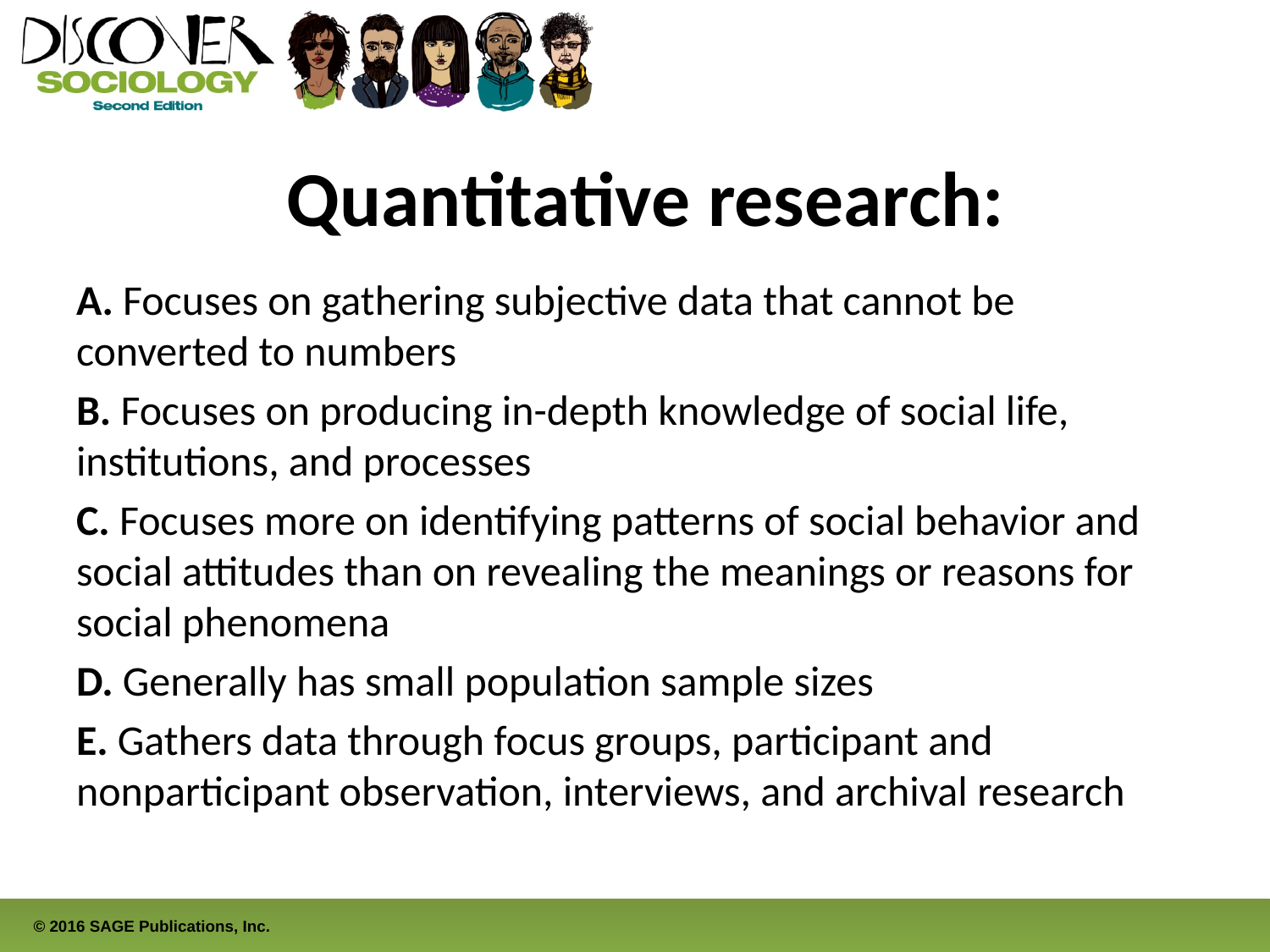

# Quantitative research:
A. Focuses on gathering subjective data that cannot be converted to numbers
B. Focuses on producing in-depth knowledge of social life, institutions, and processes
C. Focuses more on identifying patterns of social behavior and social attitudes than on revealing the meanings or reasons for social phenomena
D. Generally has small population sample sizes
E. Gathers data through focus groups, participant and nonparticipant observation, interviews, and archival research